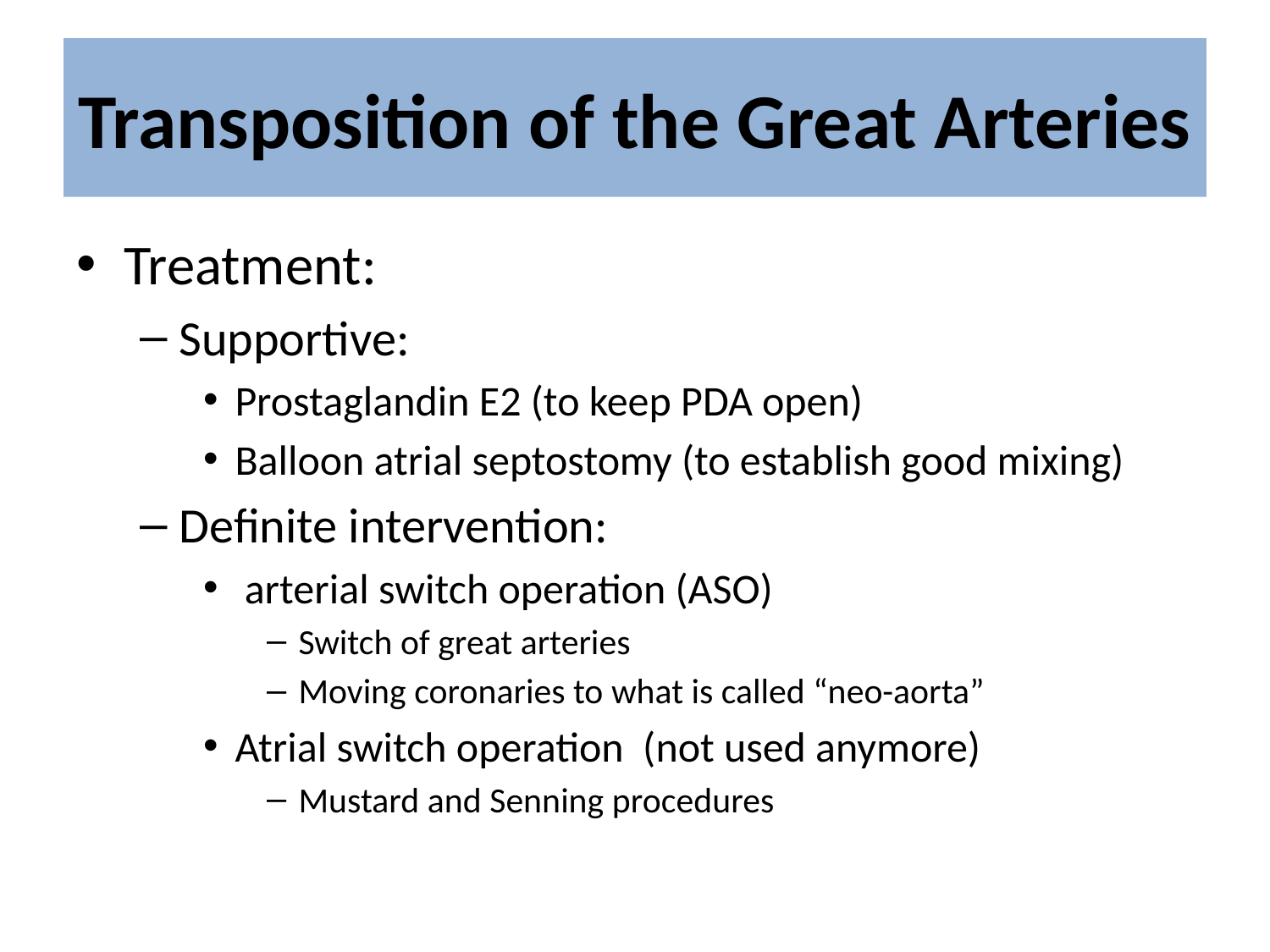

# Transposition of the Great Arteries
Treatment:
Supportive:
Prostaglandin E2 (to keep PDA open)
Balloon atrial septostomy (to establish good mixing)
Definite intervention:
 arterial switch operation (ASO)
Switch of great arteries
Moving coronaries to what is called “neo-aorta”
Atrial switch operation  (not used anymore)
Mustard and Senning procedures